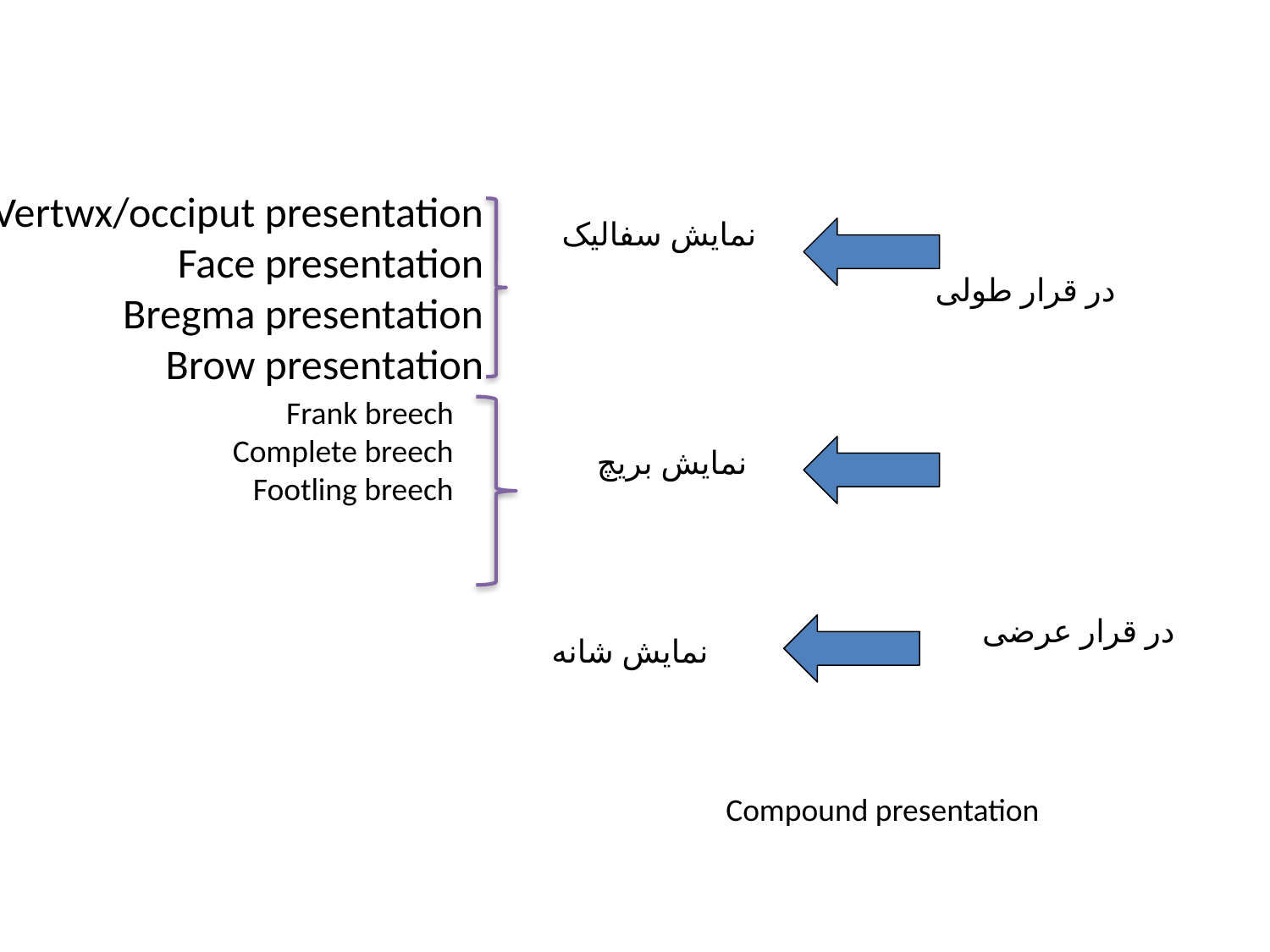

Vertwx/occiput presentation
Face presentation
Bregma presentation
Brow presentation

نمایش سفالیک

در قرار طولی
Frank breech
Complete breech
Footling breech

 نمایش بریچ

در قرار عرضی

نمایش شانه
Compound presentation